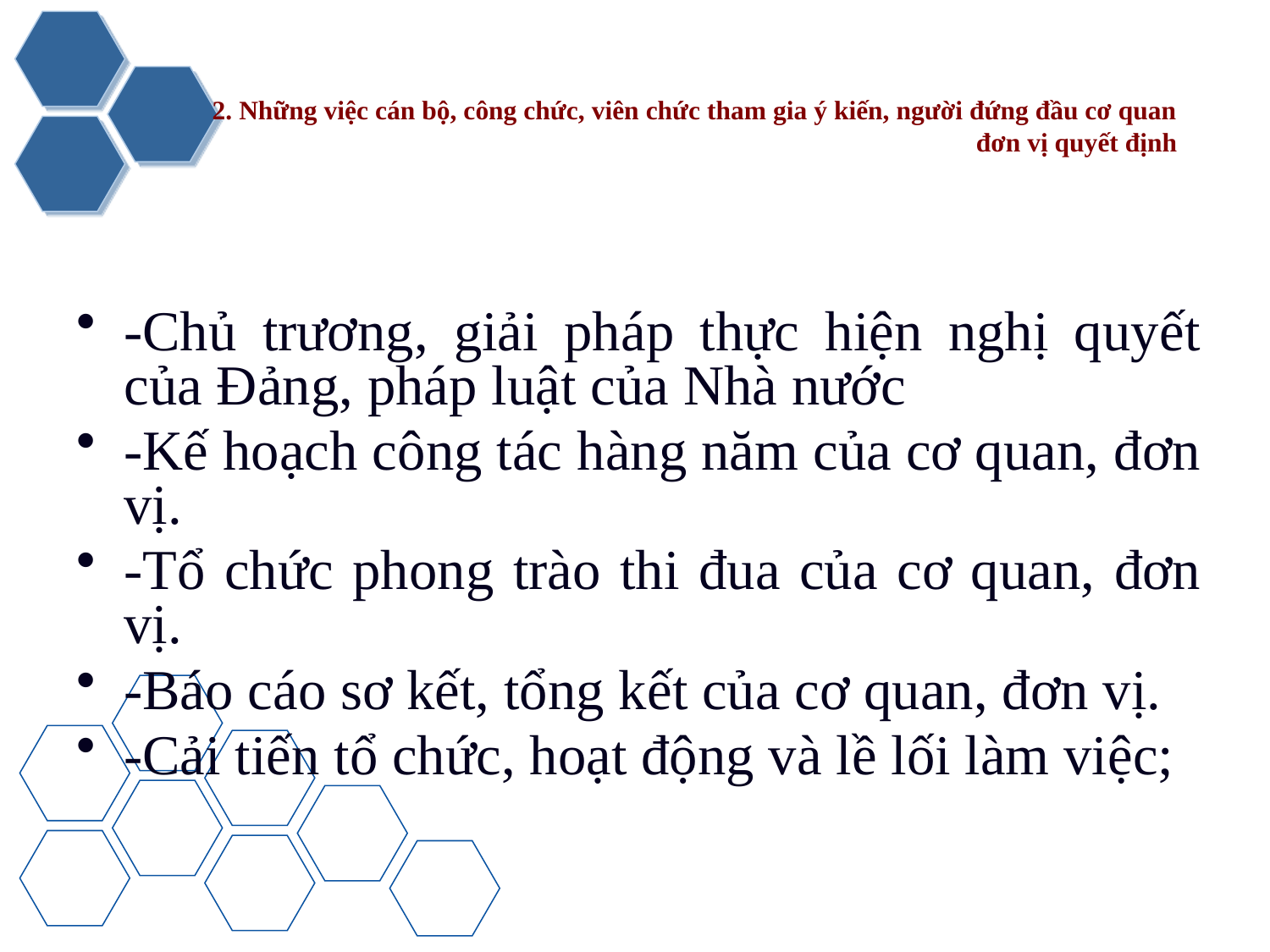

# 2. Những việc cán bộ, công chức, viên chức tham gia ý kiến, người đứng đầu cơ quan đơn vị quyết định
-Chủ trương, giải pháp thực hiện nghị quyết của Đảng, pháp luật của Nhà nước
-Kế hoạch công tác hàng năm của cơ quan, đơn vị.
-Tổ chức phong trào thi đua của cơ quan, đơn vị.
-Báo cáo sơ kết, tổng kết của cơ quan, đơn vị.
-Cải tiến tổ chức, hoạt động và lề lối làm việc;